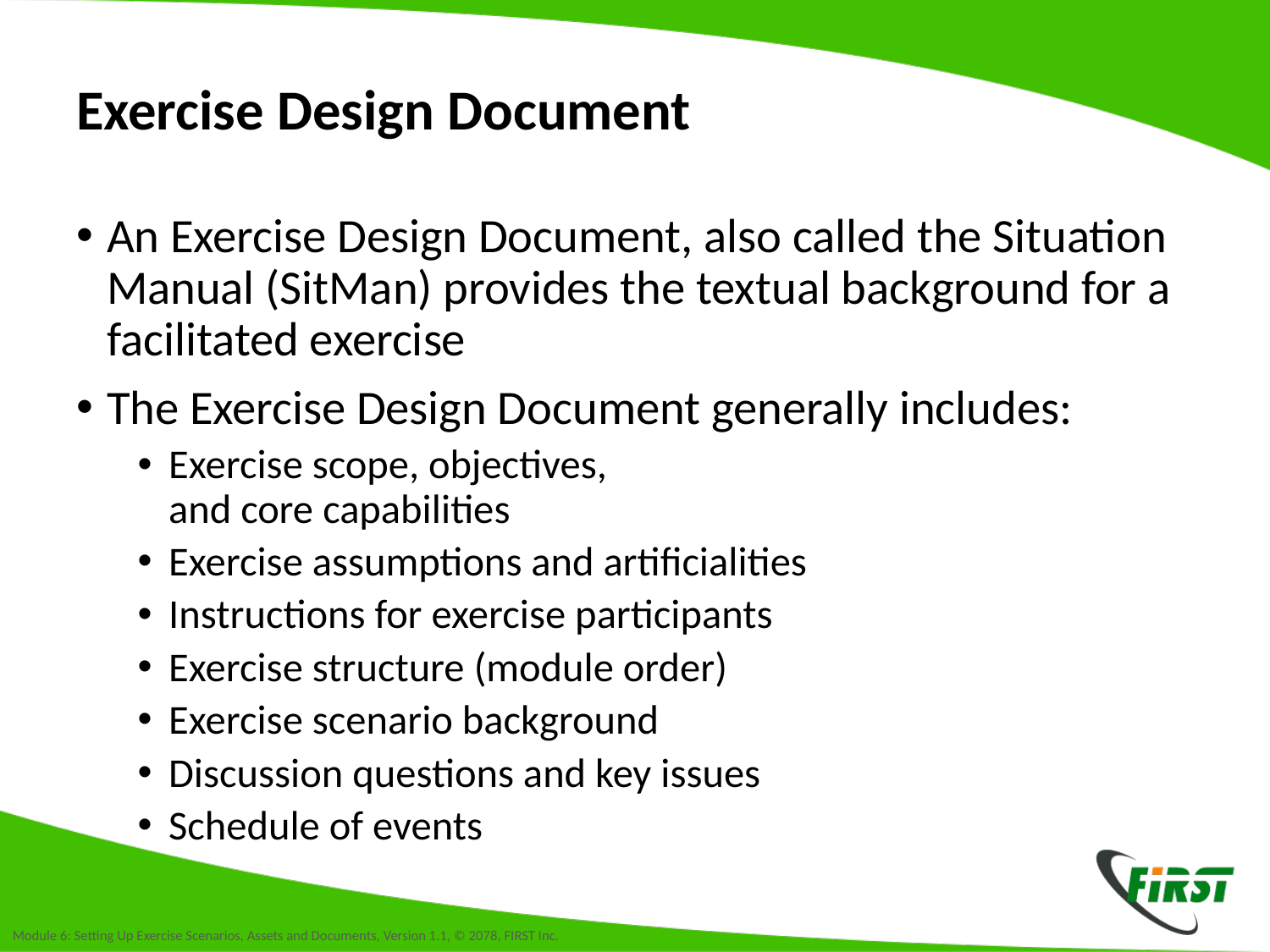

# Exercise Design Document
An Exercise Design Document, also called the Situation Manual (SitMan) provides the textual background for a facilitated exercise
The Exercise Design Document generally includes:
Exercise scope, objectives,
and core capabilities
Exercise assumptions and artificialities
Instructions for exercise participants
Exercise structure (module order)
Exercise scenario background
Discussion questions and key issues
Schedule of events